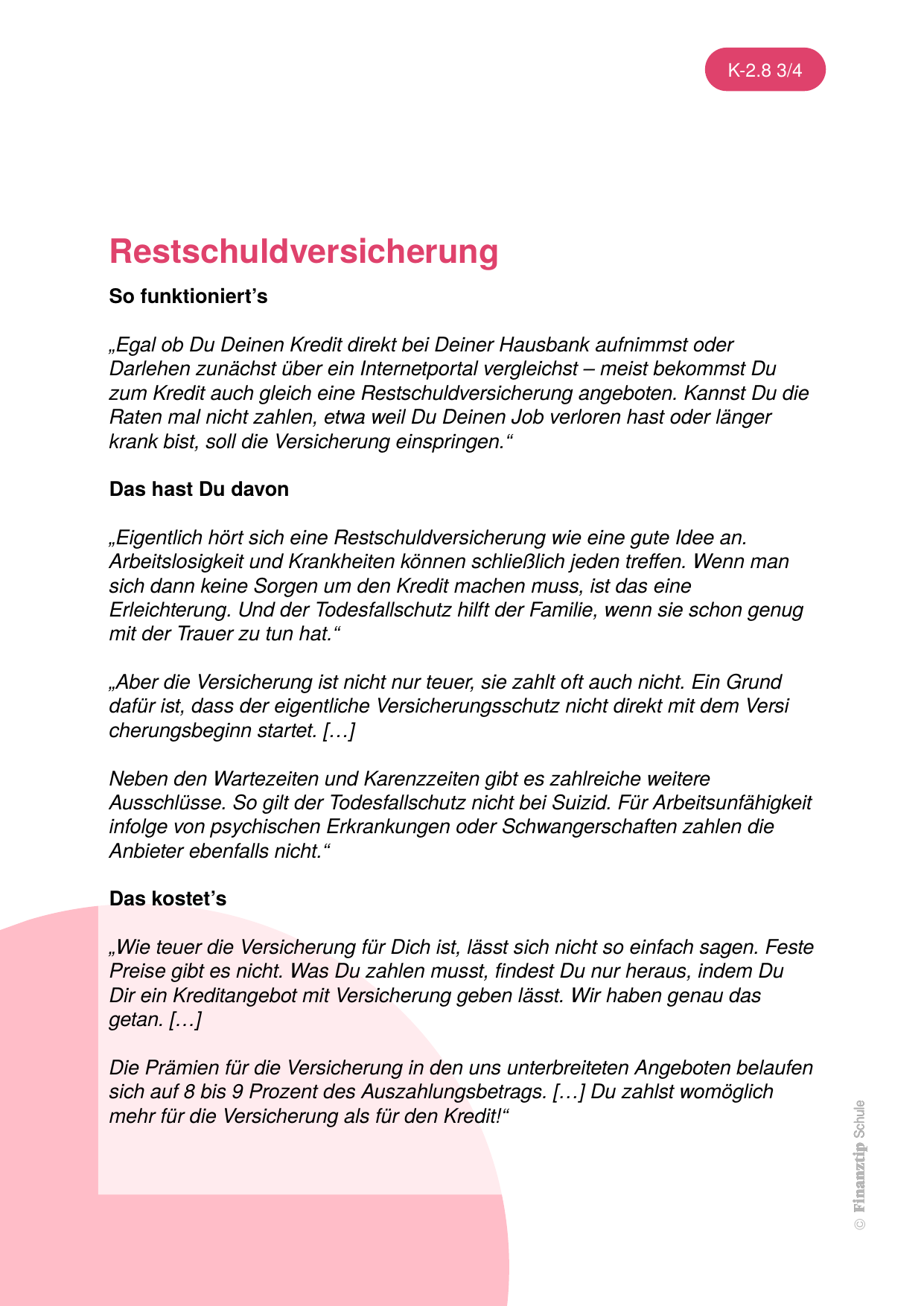

Restschuldversicherung
So funktioniert’s

„Egal ob Du Deinen Kredit direkt bei Deiner Hausbank aufnimmst oder Darlehen zunächst über ein Internetportal vergleichst – meist bekommst Du zum Kredit auch gleich eine Rest­schuld­ver­si­che­rung angeboten. Kannst Du die Raten mal nicht zahlen, etwa weil Du Deinen Job verloren hast oder länger krank bist, soll die Ver­si­che­rung einspringen.“

Das hast Du davon

„Eigentlich hört sich eine Rest­schuld­ver­si­che­rung wie eine gute Idee an. Arbeitslosigkeit und Krankheiten können schließlich jeden treffen. Wenn man sich dann keine Sorgen um den Kredit machen muss, ist das eine Erleichterung. Und der Todesfallschutz hilft der Familie, wenn sie schon genug mit der Trauer zu tun hat.“

„Aber die Ver­si­che­rung ist nicht nur teuer, sie zahlt oft auch nicht. Ein Grund dafür ist, dass der eigentliche Ver­si­che­rungs­schutz nicht direkt mit dem Ver­si­che­rungsbeginn startet. […]

Neben den Wartezeiten und Karenzzeiten gibt es zahlreiche weitere Ausschlüsse. So gilt der Todesfallschutz nicht bei Suizid. Für Arbeitsunfähigkeit infolge von psychischen Erkrankungen oder Schwangerschaften zahlen die Anbieter ebenfalls nicht.“

Das kostet’s

„Wie teuer die Ver­si­che­rung für Dich ist, lässt sich nicht so einfach sagen. Feste Preise gibt es nicht. Was Du zahlen musst, findest Du nur heraus, indem Du Dir ein Kreditangebot mit Ver­si­che­rung geben lässt. Wir haben genau das getan. […]

Die Prämien für die Ver­si­che­rung in den uns unterbreiteten Angeboten belaufen sich auf 8 bis 9 Prozent des Auszahlungsbetrags. […] Du zahlst womöglich mehr für die Ver­si­che­rung als für den Kredit!“